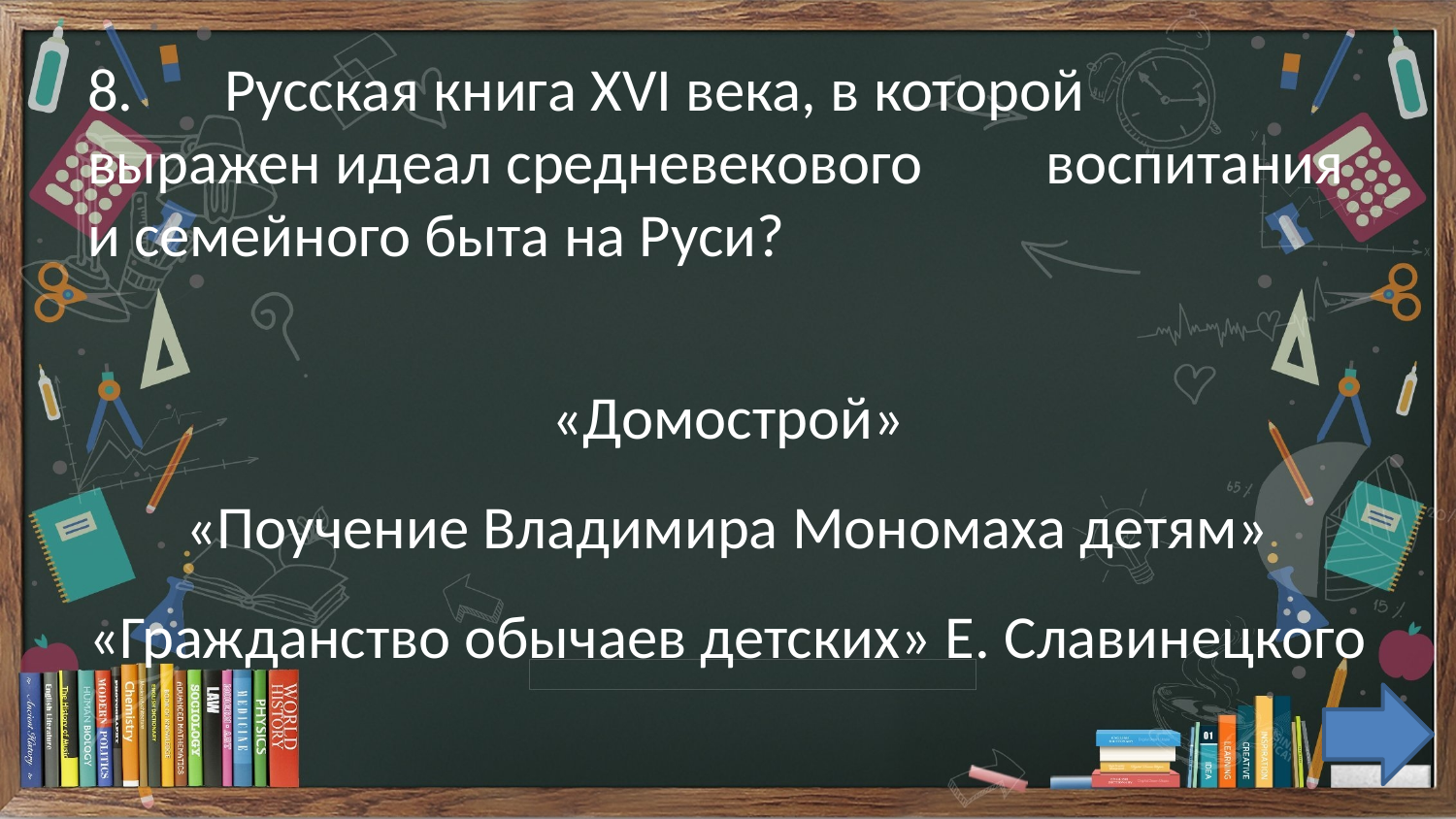

8.	Русская книга XVI века, в которой 	выражен идеал средневекового 	воспитания и семейного быта на Руси?

«Домострой»
«Поучение Владимира Мономаха детям»
«Гражданство обычаев детских» Е. Славинецкого